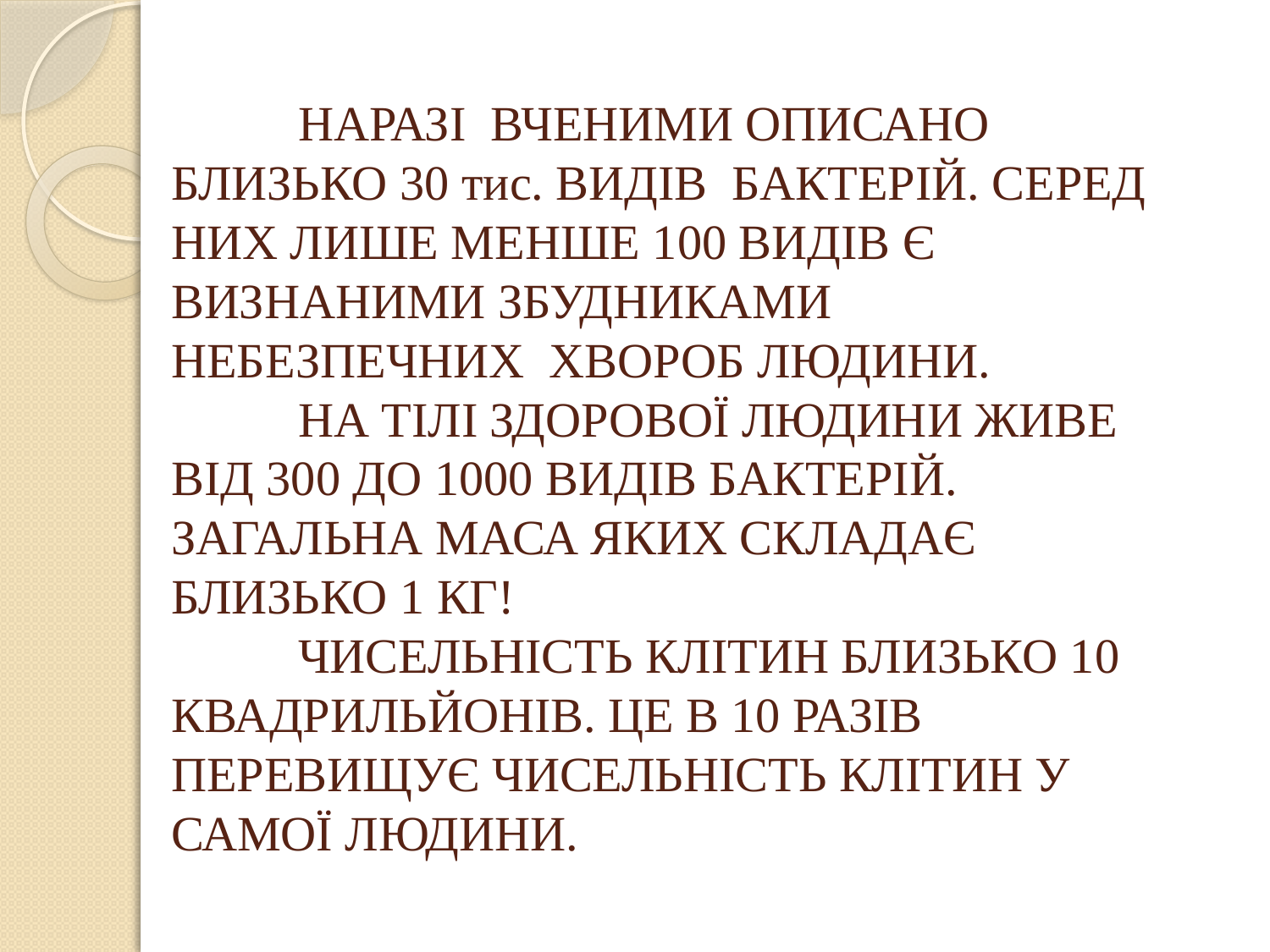

# НАРАЗІ  ВЧЕНИМИ ОПИСАНО БЛИЗЬКО 30 тис. ВИДІВ  БАКТЕРІЙ. СЕРЕД НИХ ЛИШЕ МЕНШЕ 100 ВИДІВ Є ВИЗНАНИМИ ЗБУДНИКАМИ НЕБЕЗПЕЧНИХ  ХВОРОБ ЛЮДИНИ. НА ТІЛІ ЗДОРОВОЇ ЛЮДИНИ ЖИВЕ ВІД 300 ДО 1000 ВИДІВ БАКТЕРІЙ. 	ЗАГАЛЬНА МАСА ЯКИХ СКЛАДАЄ БЛИЗЬКО 1 КГ! ЧИСЕЛЬНІСТЬ КЛІТИН БЛИЗЬКО 10 КВАДРИЛЬЙОНІВ. ЦЕ В 10 РАЗІВ ПЕРЕВИЩУЄ ЧИСЕЛЬНІСТЬ КЛІТИН У САМОЇ ЛЮДИНИ.